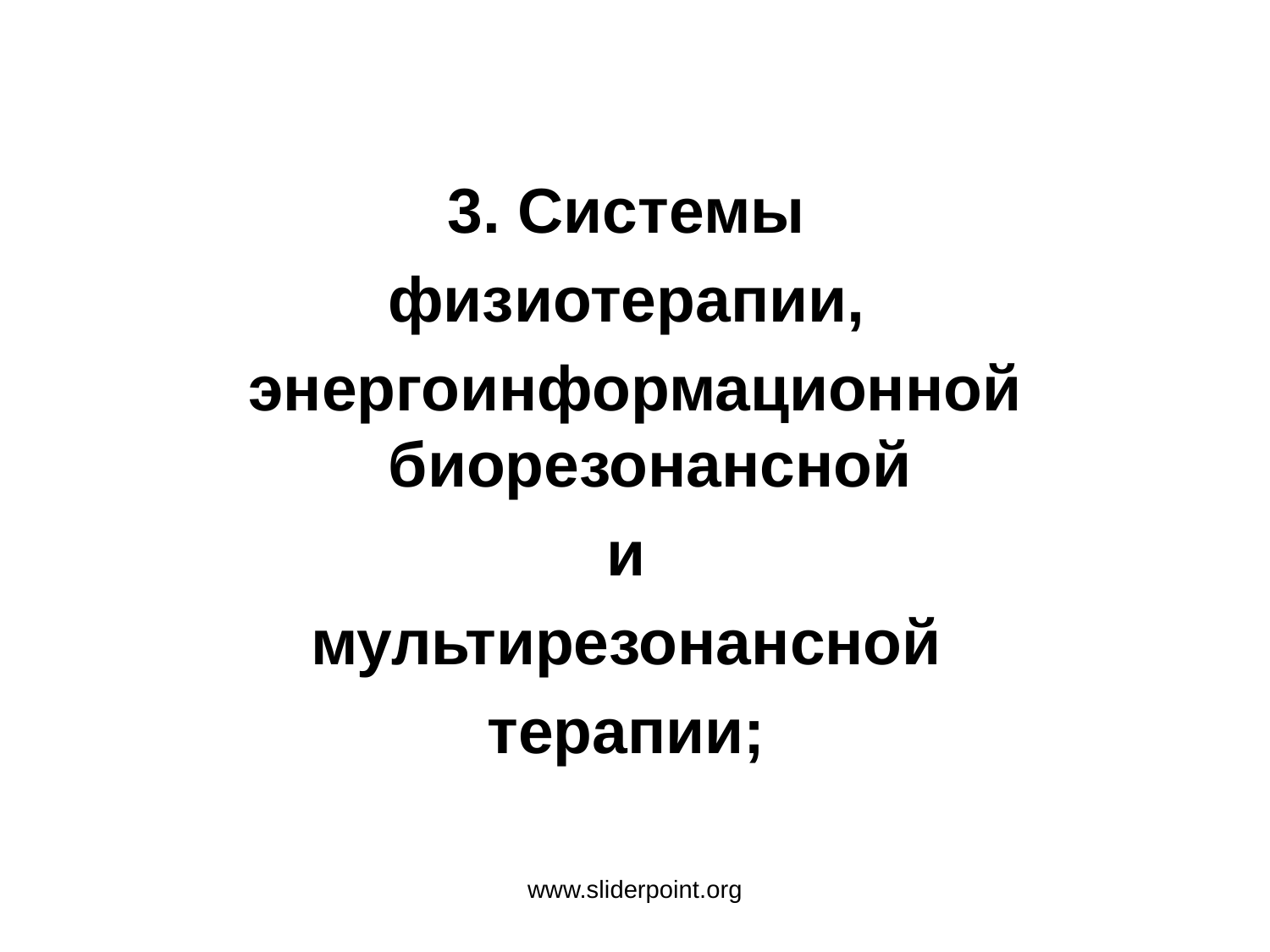

3. Системы
физиотерапии,
энергоинформационной биорезонансной
и
мультирезонансной
терапии;
www.sliderpoint.org